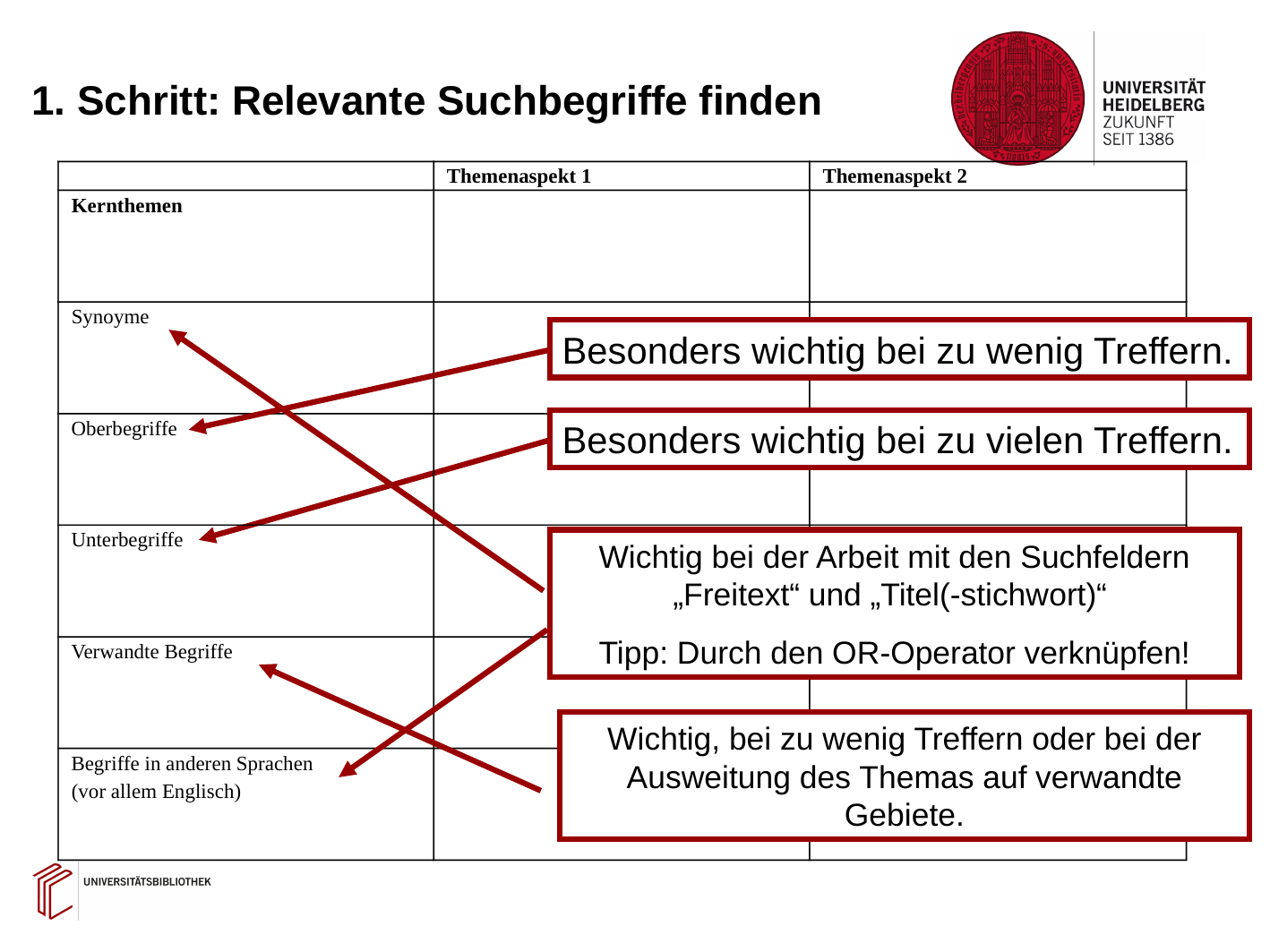

# 1. Schritt: Relevante Suchbegriffe finden

Themenaspekt 1
Themenaspekt 2

Kernthemen

Synoyme
Besonders wichtig bei zu wenig Treffern.

Besonders wichtig bei zu vielen Treffern.

Oberbegriffe

Unterbegriffe
Wichtig bei der Arbeit mit den Suchfeldern „Freitext“ und „Titel(-stichwort)“
Tipp: Durch den OR-Operator verknüpfen!

Verwandte Begriffe

Wichtig, bei zu wenig Treffern oder bei der Ausweitung des Themas auf verwandte Gebiete.

Begriffe in anderen Sprachen
(vor allem Englisch)

37